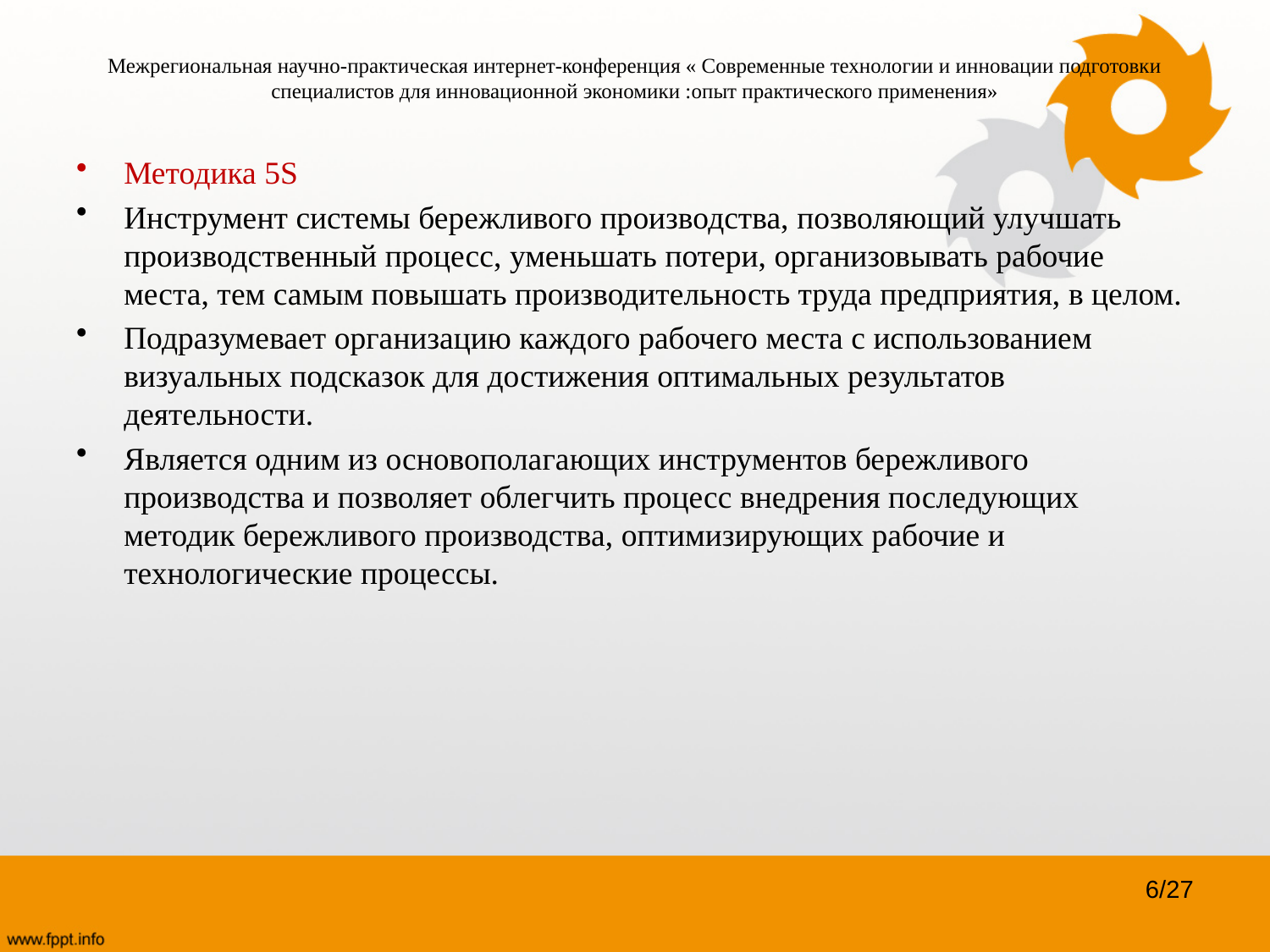

# Межрегиональная научно-практическая интернет-конференция « Современные технологии и инновации подготовки специалистов для инновационной экономики :опыт практического применения»
Методика 5S
Инструмент системы бережливого производства, позволяющий улучшать производственный процесс, уменьшать потери, организовывать рабочие места, тем самым повышать производительность труда предприятия, в целом.
Подразумевает организацию каждого рабочего места с использованием визуальных подсказок для достижения оптимальных результатов деятельности.
Является одним из основополагающих инструментов бережливого производства и позволяет облегчить процесс внедрения последующих методик бережливого производства, оптимизирующих рабочие и технологические процессы.

6/27